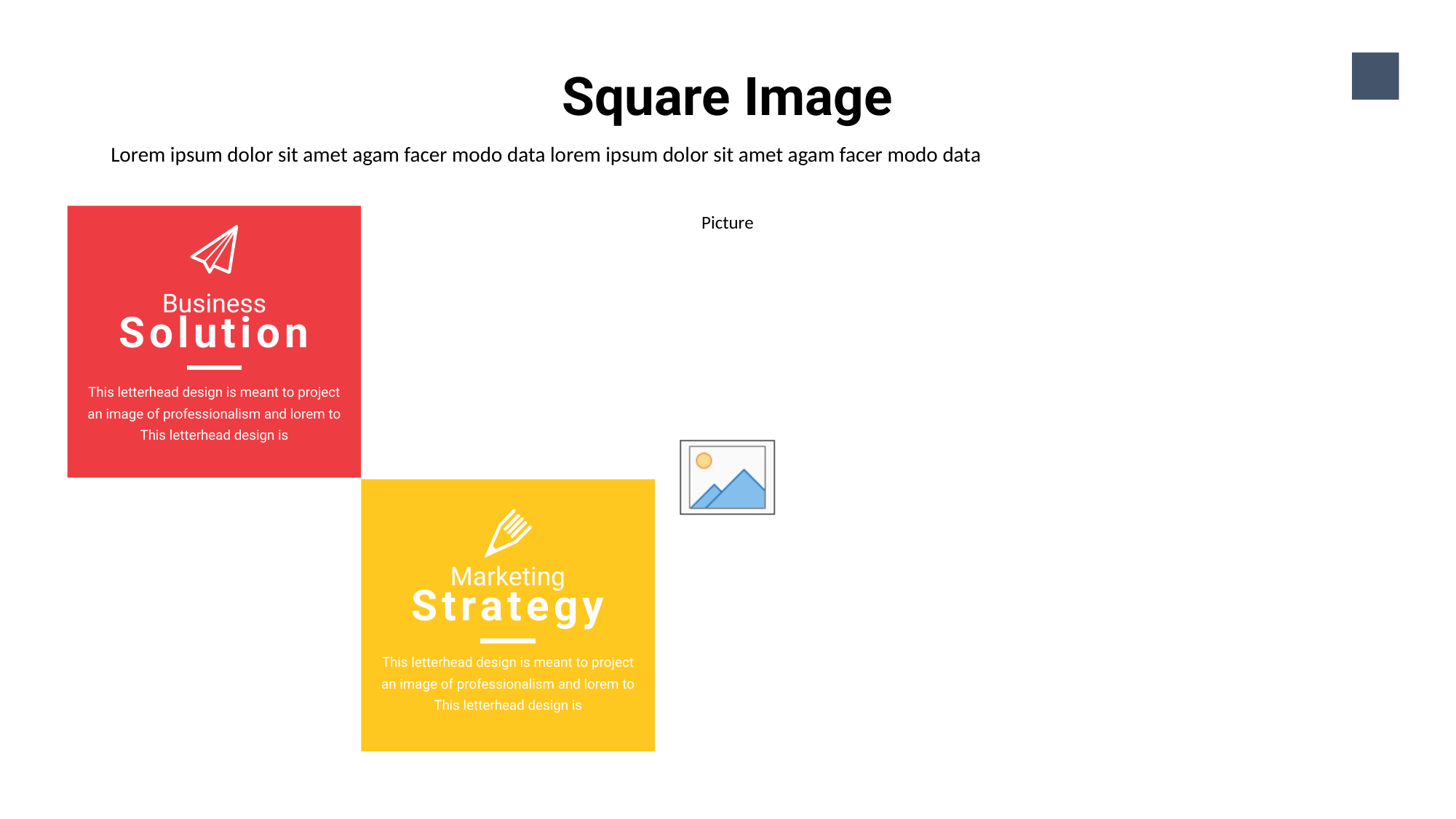

Square Image
21
Lorem ipsum dolor sit amet agam facer modo data lorem ipsum dolor sit amet agam facer modo data

Business
Solution
This letterhead design is meant to project an image of professionalism and lorem to This letterhead design is

Marketing
Strategy
This letterhead design is meant to project an image of professionalism and lorem to This letterhead design is